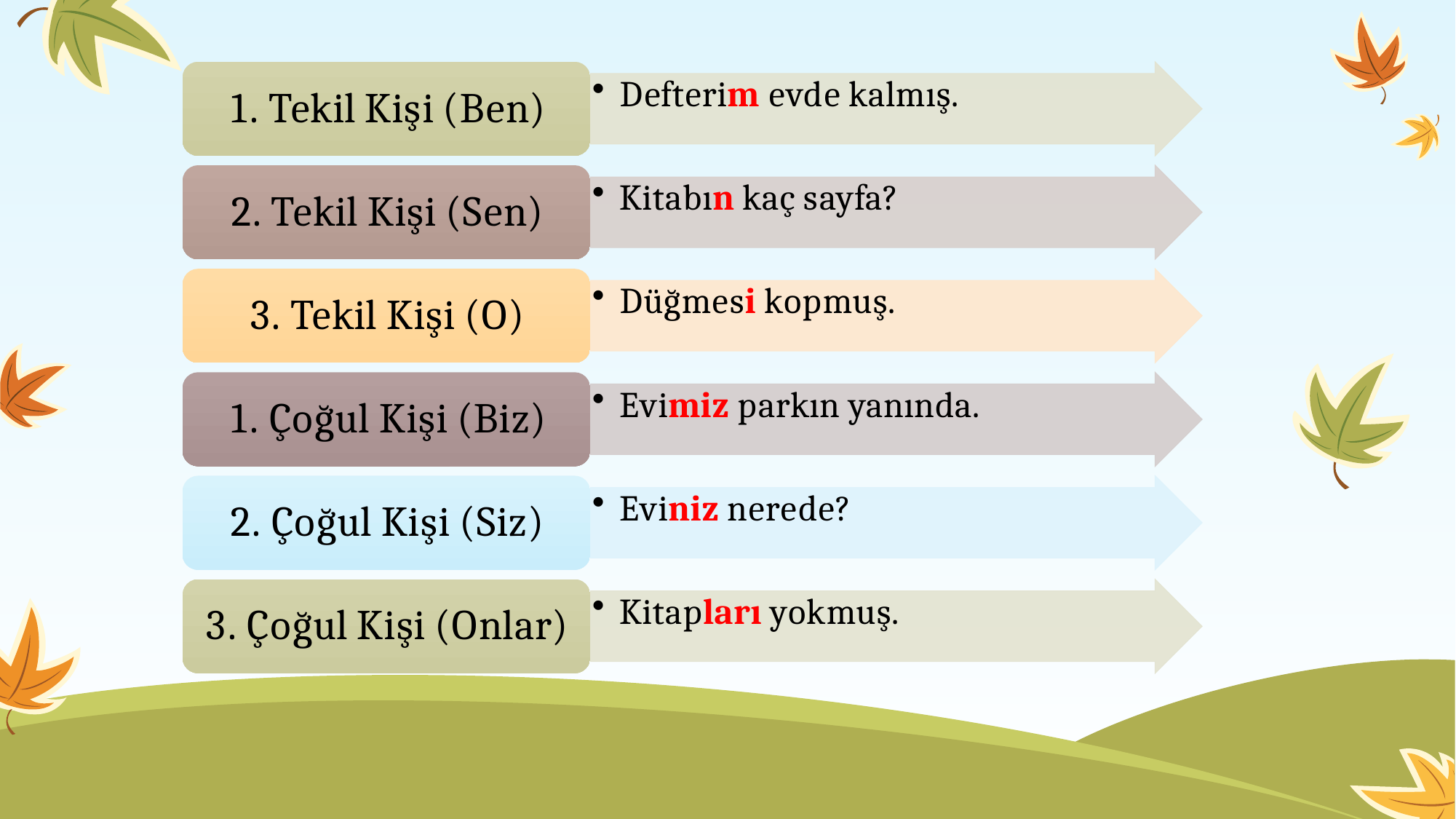

Defterim evde kalmış.
1. Tekil Kişi (Ben)
Kitabın kaç sayfa?
2. Tekil Kişi (Sen)
Düğmesi kopmuş.
3. Tekil Kişi (O)
Evimiz parkın yanında.
1. Çoğul Kişi (Biz)
Eviniz nerede?
2. Çoğul Kişi (Siz)
Kitapları yokmuş.
3. Çoğul Kişi (Onlar)